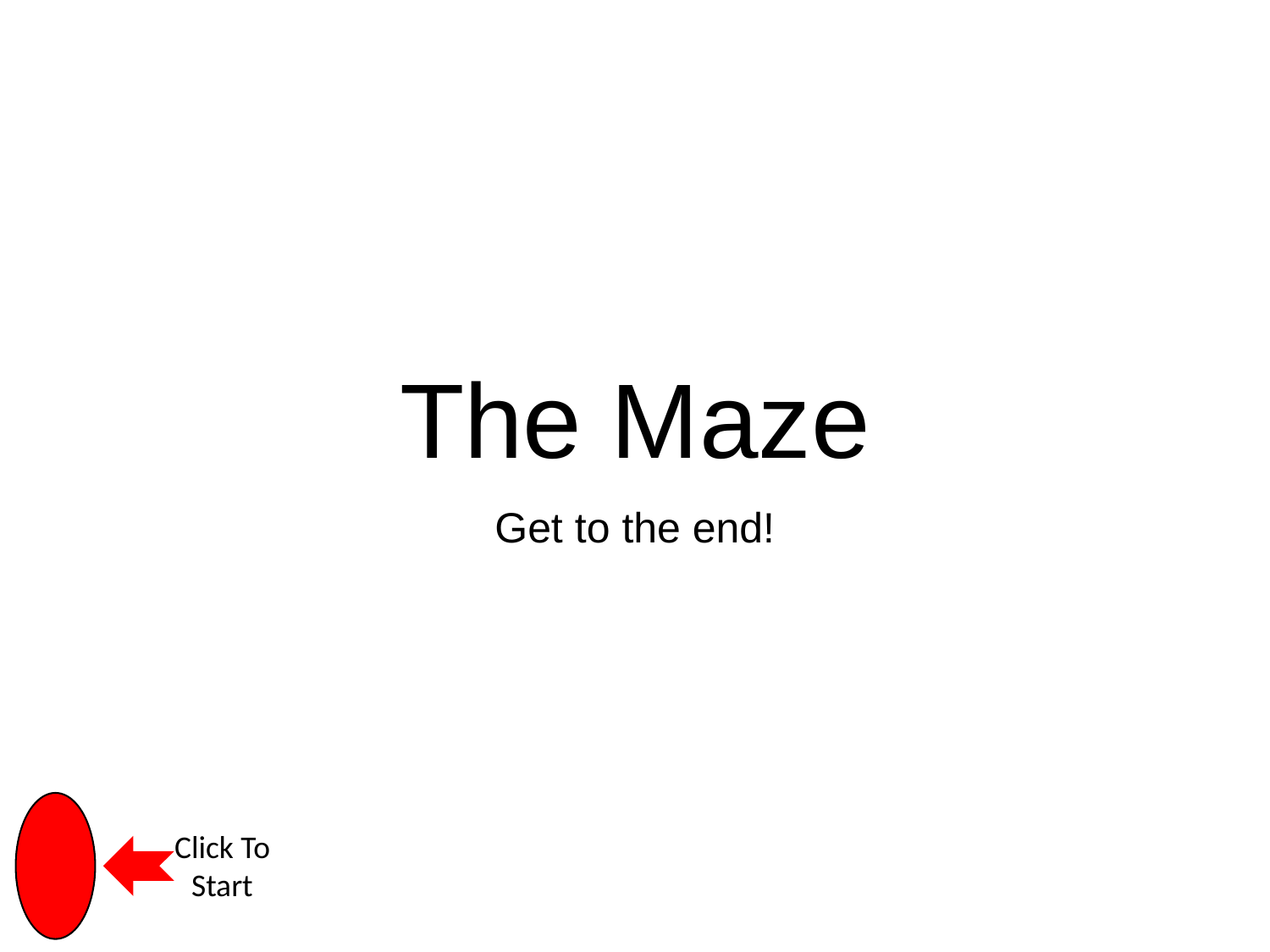

# The Maze
Get to the end!

Click To Start